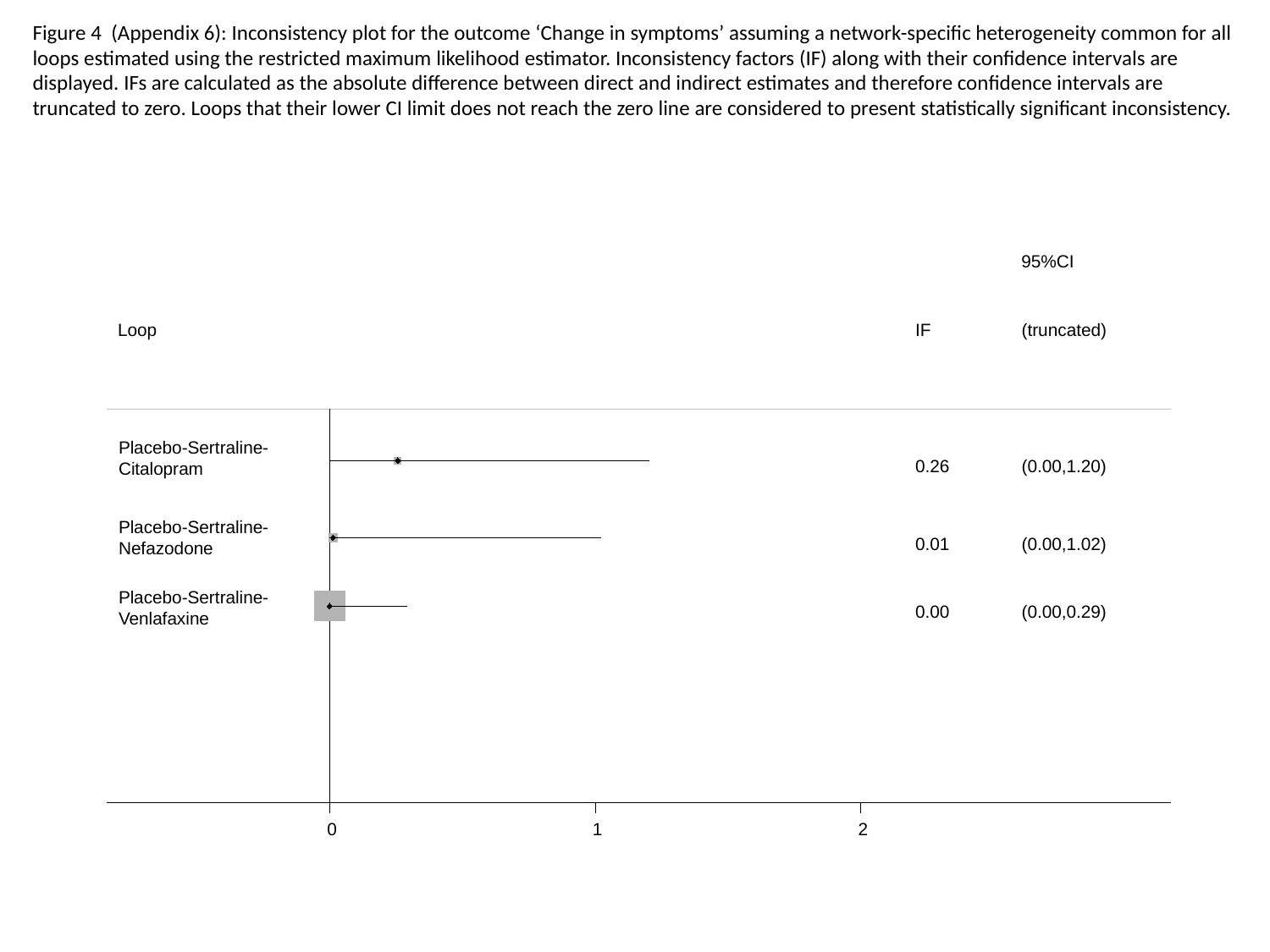

Figure 4  (Appendix 6): Inconsistency plot for the outcome ‘Change in symptoms’ assuming a network-specific heterogeneity common for all loops estimated using the restricted maximum likelihood estimator. Inconsistency factors (IF) along with their confidence intervals are displayed. IFs are calculated as the absolute difference between direct and indirect estimates and therefore confidence intervals are truncated to zero. Loops that their lower CI limit does not reach the zero line are considered to present statistically significant inconsistency.

95%CI
Loop
IF
(truncated)

Placebo-Sertraline-
Citalopram
0.26
(0.00,1.20)

Placebo-Sertraline-
Nefazodone
0.01
(0.00,1.02)

Placebo-Sertraline-
Venlafaxine

0.00
(0.00,0.29)

0
1
2